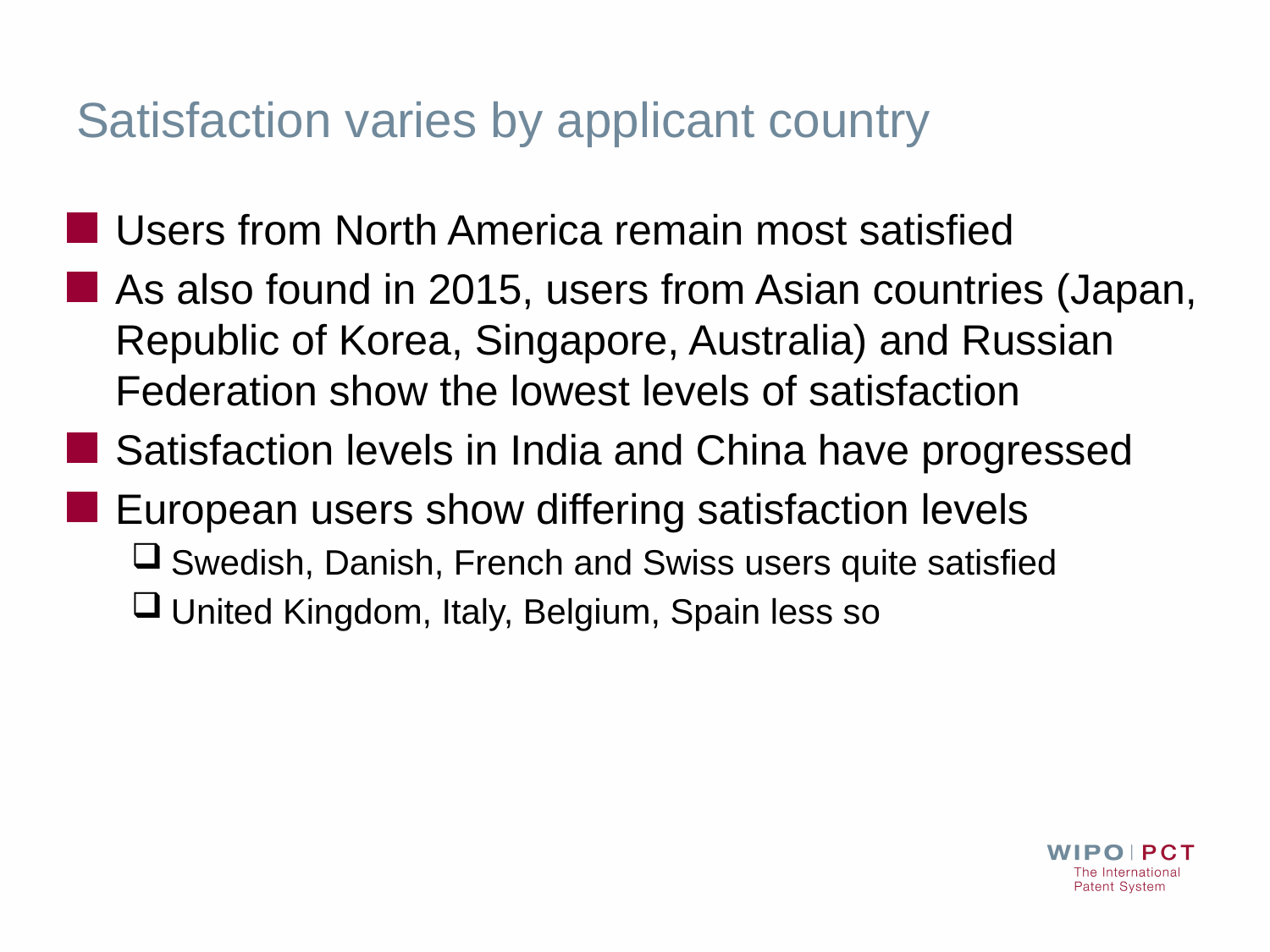

# Satisfaction varies by applicant country
Users from North America remain most satisfied
As also found in 2015, users from Asian countries (Japan, Republic of Korea, Singapore, Australia) and Russian Federation show the lowest levels of satisfaction
Satisfaction levels in India and China have progressed
European users show differing satisfaction levels
Swedish, Danish, French and Swiss users quite satisfied
United Kingdom, Italy, Belgium, Spain less so